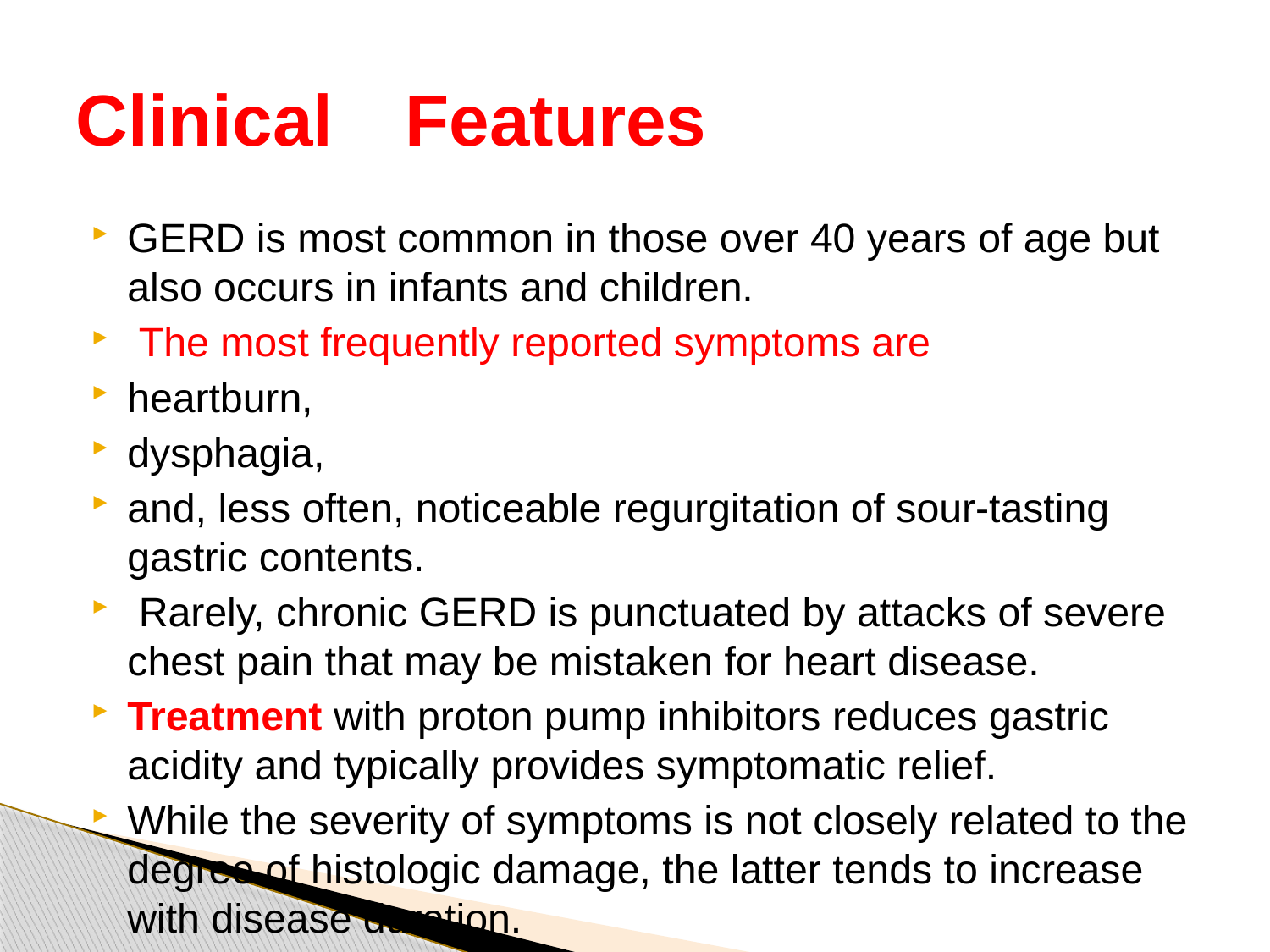

# Clinical Features
GERD is most common in those over 40 years of age but also occurs in infants and children.
 The most frequently reported symptoms are
heartburn,
dysphagia,
and, less often, noticeable regurgitation of sour-tasting gastric contents.
 Rarely, chronic GERD is punctuated by attacks of severe chest pain that may be mistaken for heart disease.
Treatment with proton pump inhibitors reduces gastric acidity and typically provides symptomatic relief.
While the severity of symptoms is not closely related to the degree of histologic damage, the latter tends to increase with disease duration.